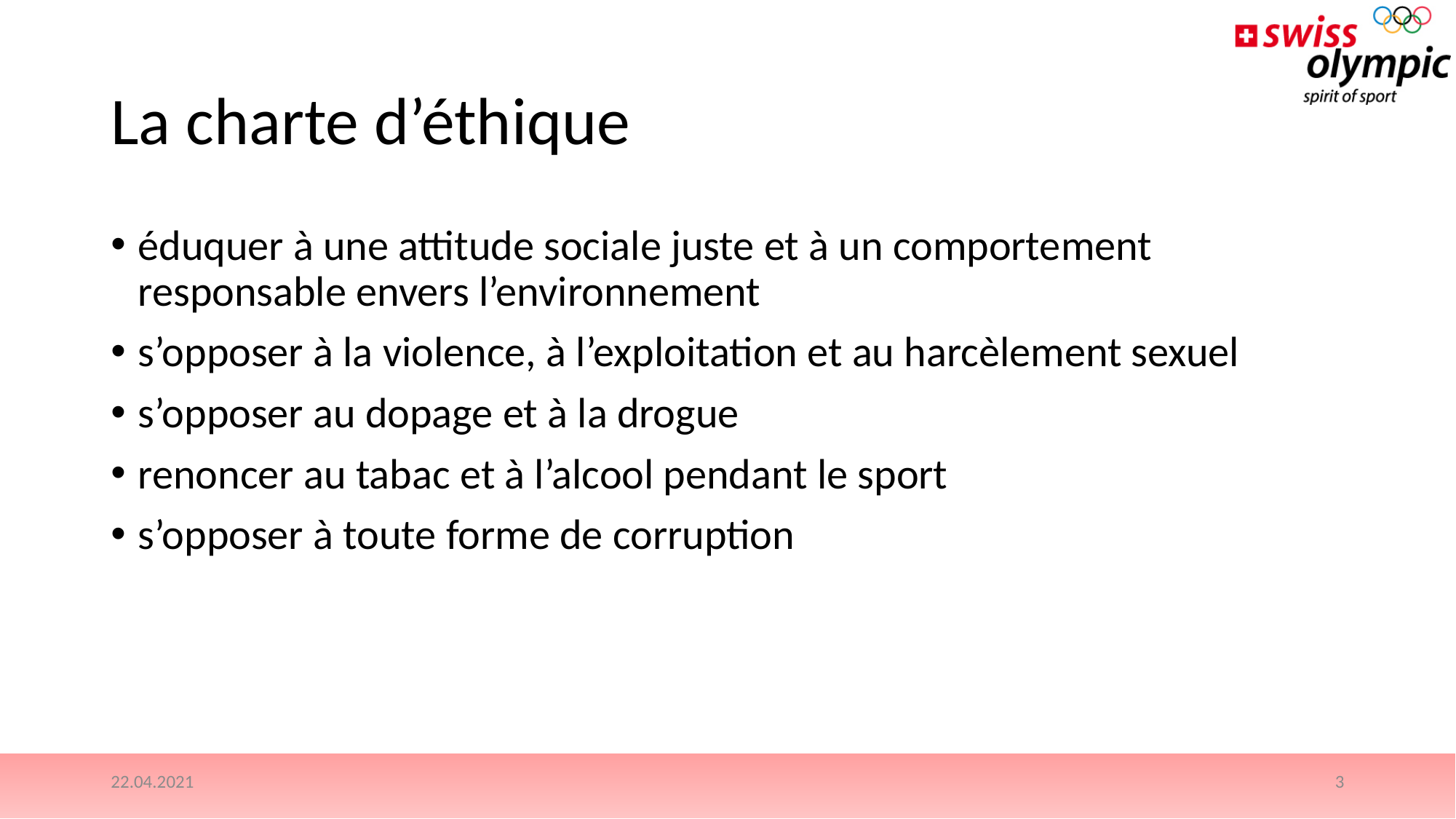

# La charte d’éthique
éduquer à une attitude sociale juste et à un comportement responsable envers l’environnement
s’opposer à la violence, à l’exploitation et au harcèlement sexuel
s’opposer au dopage et à la drogue
renoncer au tabac et à l’alcool pendant le sport
s’opposer à toute forme de corruption
22.04.2021
3